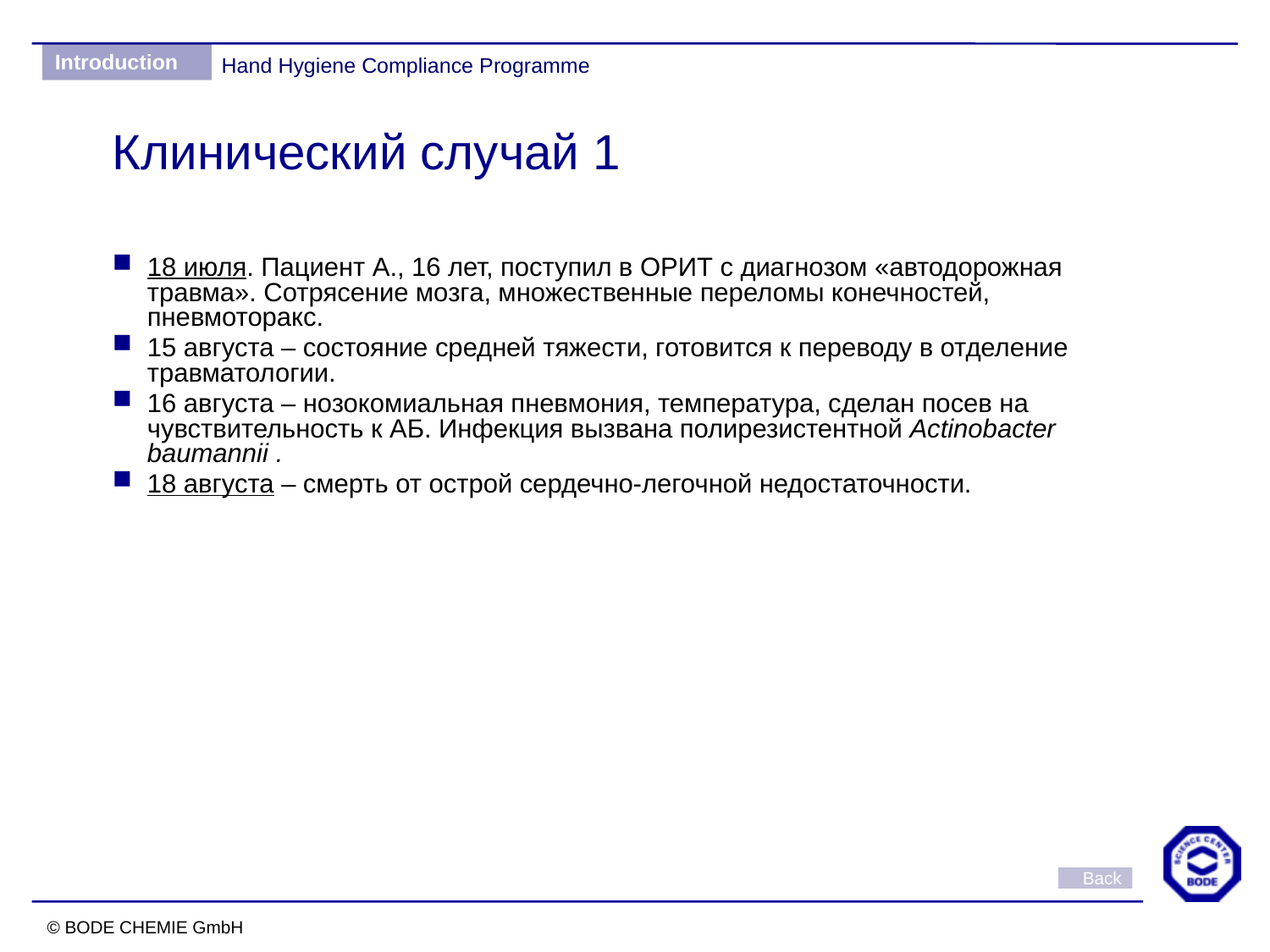

Клинический случай 1
18 июля. Пациент А., 16 лет, поступил в ОРИТ с диагнозом «автодорожная травма». Сотрясение мозга, множественные переломы конечностей, пневмоторакс.
15 августа – состояние средней тяжести, готовится к переводу в отделение травматологии.
16 августа – нозокомиальная пневмония, температура, сделан посев на чувствительность к АБ. Инфекция вызвана полирезистентной Actinobacter baumannii .
18 августа – смерть от острой сердечно-легочной недостаточности.